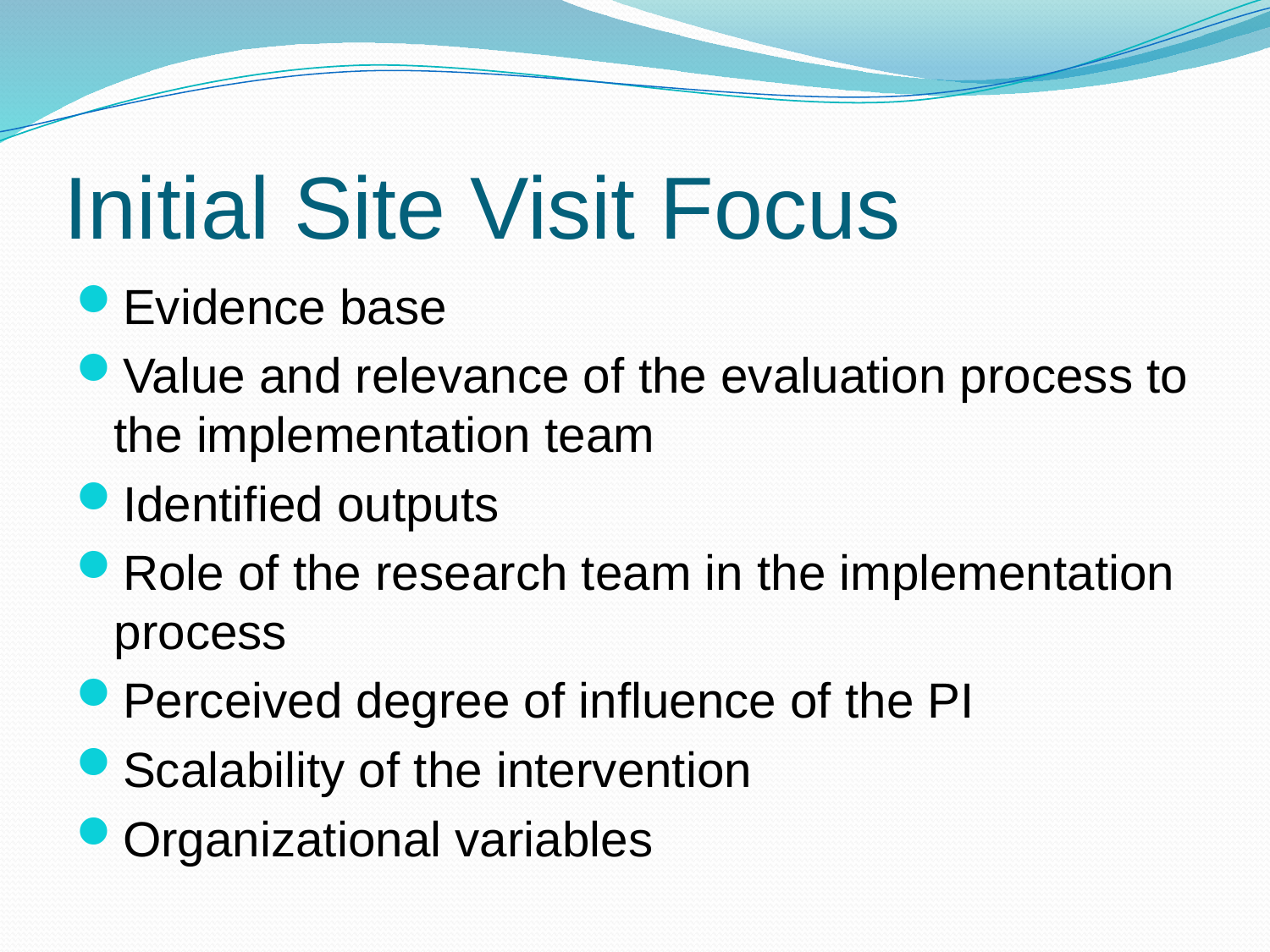

# Initial Site Visit Focus
Evidence base
Value and relevance of the evaluation process to the implementation team
Identified outputs
Role of the research team in the implementation process
Perceived degree of influence of the PI
Scalability of the intervention
Organizational variables